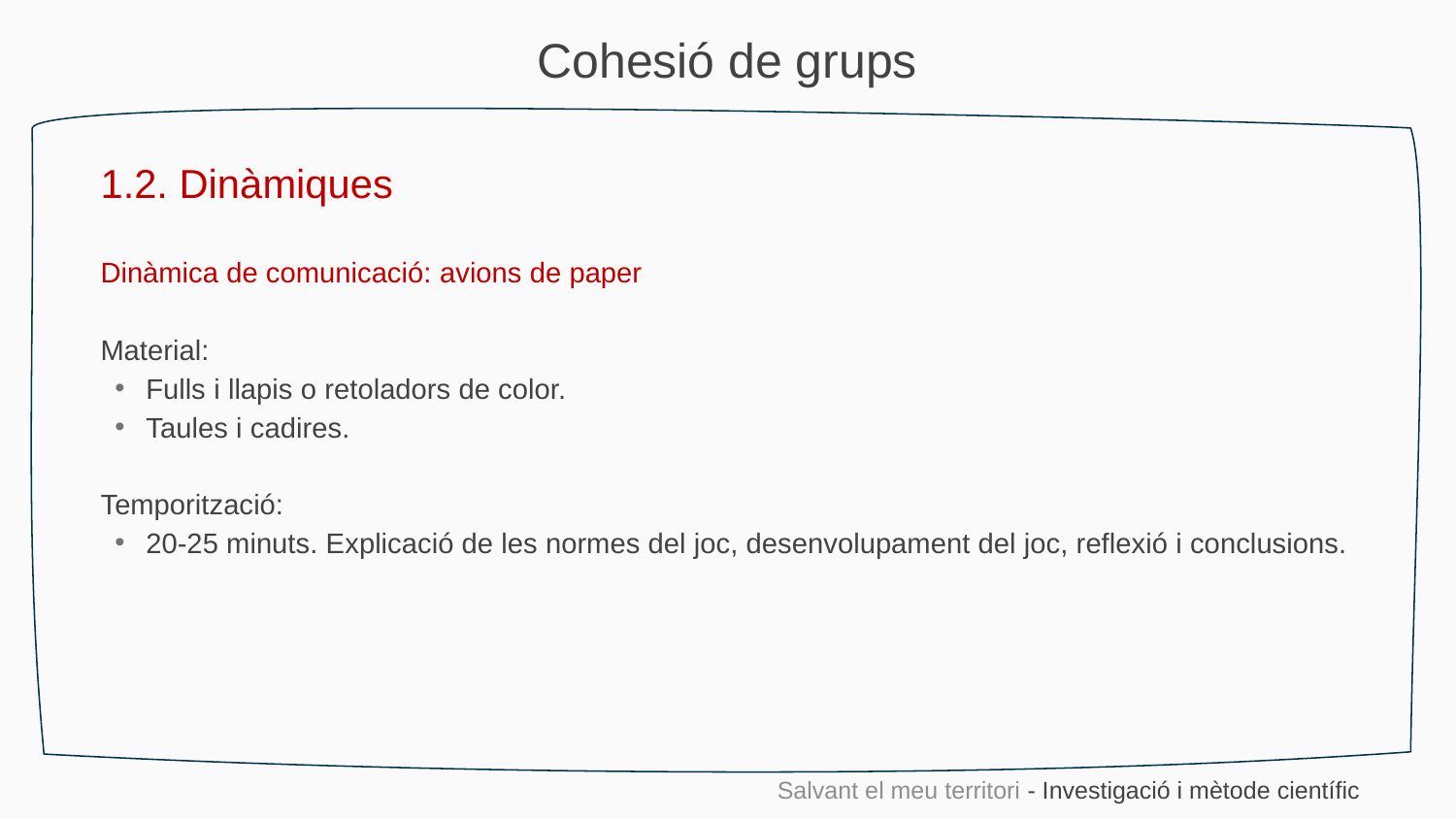

Cohesió de grups

1.2. Dinàmiques
Dinàmica de comunicació: avions de paper

Material:
Fulls i llapis o retoladors de color.
Taules i cadires.

Temporització:
20-25 minuts. Explicació de les normes del joc, desenvolupament del joc, reflexió i conclusions.

Salvant el meu territori - Investigació i mètode científic